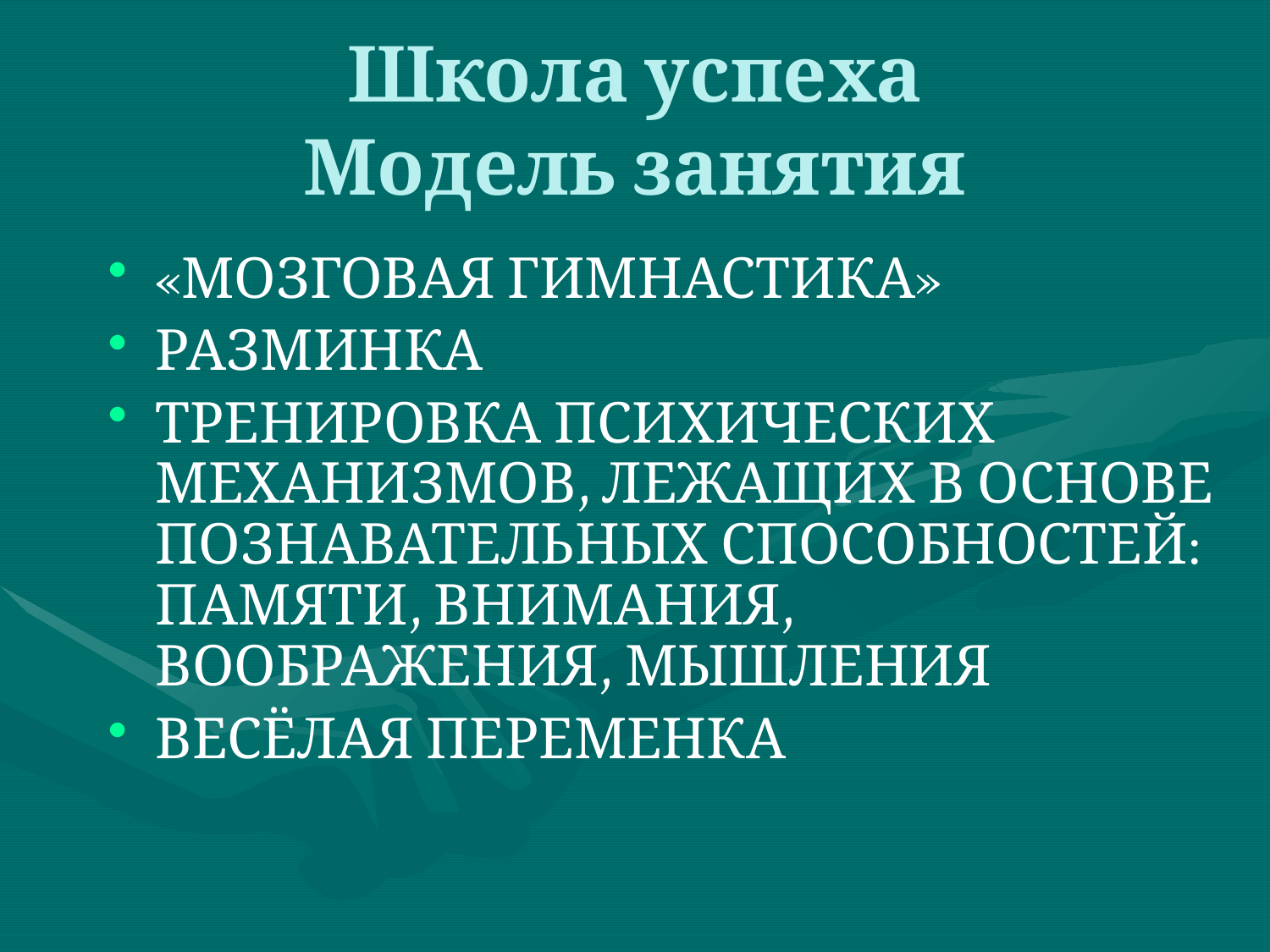

# Школа успеха Модель занятия
«МОЗГОВАЯ ГИМНАСТИКА»
РАЗМИНКА
ТРЕНИРОВКА ПСИХИЧЕСКИХ МЕХАНИЗМОВ, ЛЕЖАЩИХ В ОСНОВЕ ПОЗНАВАТЕЛЬНЫХ СПОСОБНОСТЕЙ: ПАМЯТИ, ВНИМАНИЯ, ВООБРАЖЕНИЯ, МЫШЛЕНИЯ
ВЕСЁЛАЯ ПЕРЕМЕНКА